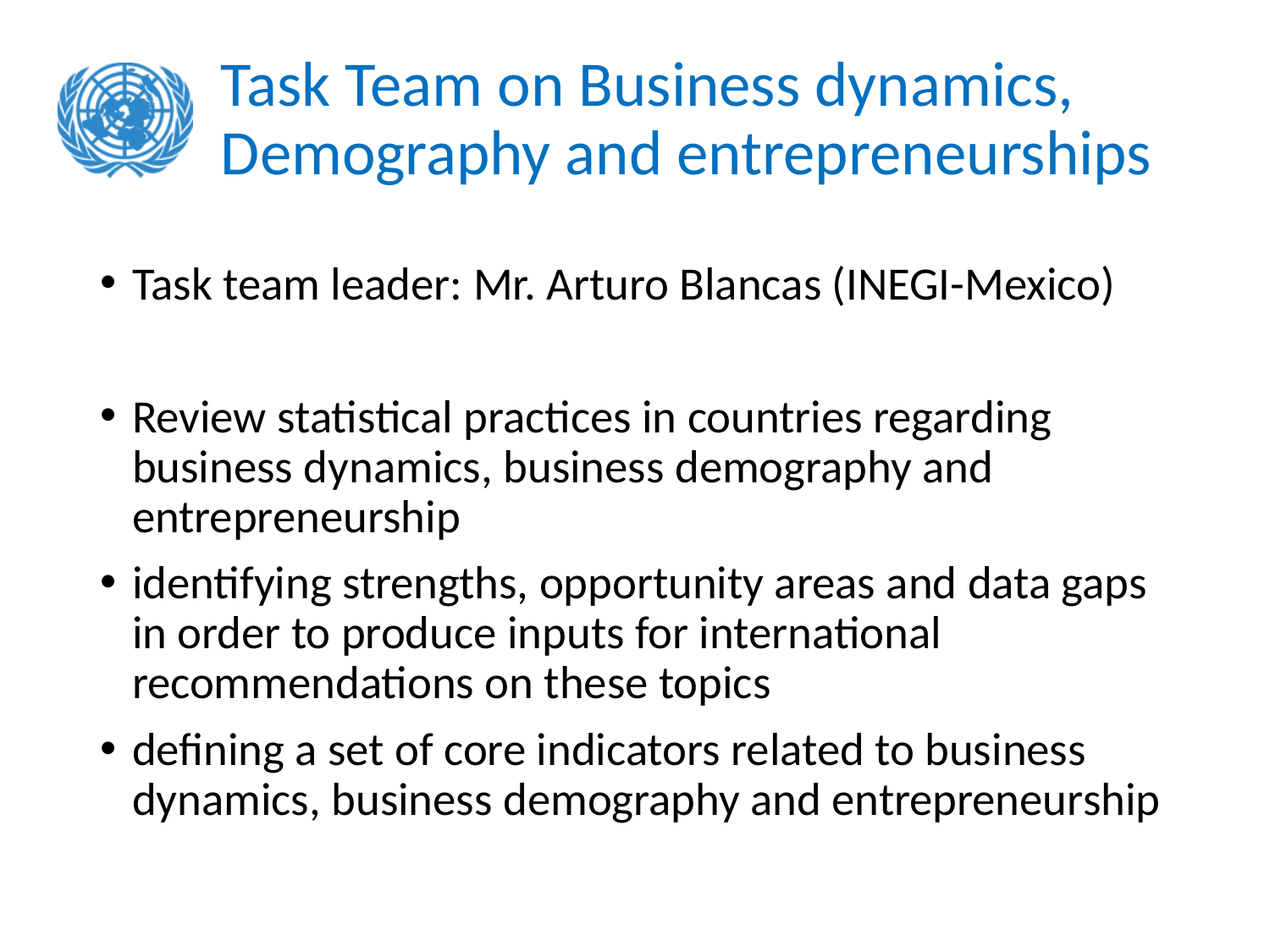

# Task Team on Business dynamics, Demography and entrepreneurships
Task team leader: Mr. Arturo Blancas (INEGI-Mexico)

Review statistical practices in countries regarding business dynamics, business demography and entrepreneurship
identifying strengths, opportunity areas and data gaps in order to produce inputs for international recommendations on these topics
defining a set of core indicators related to business dynamics, business demography and entrepreneurship